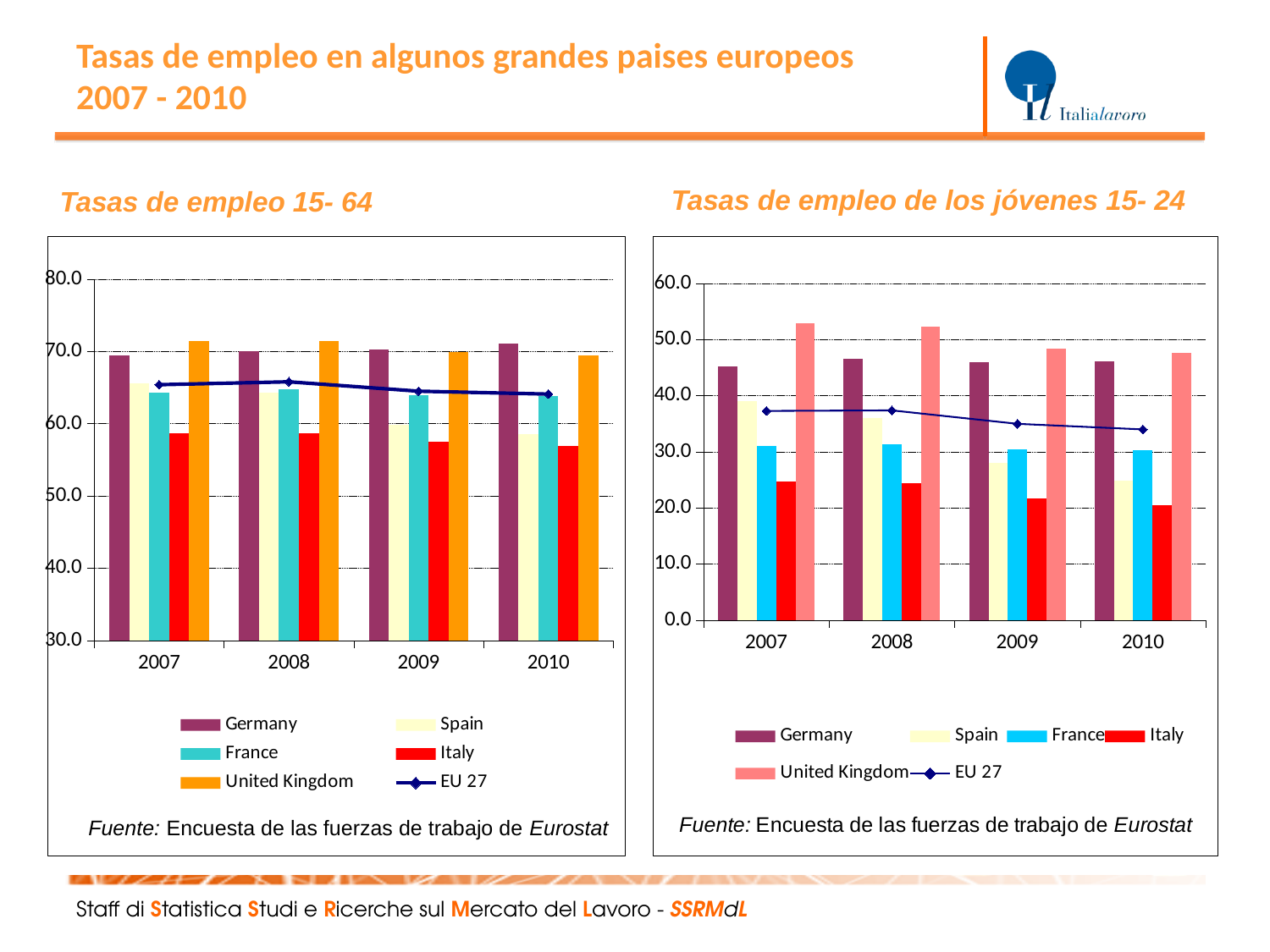

Tasas de empleo en algunos grandes paises europeos
2007 - 2010
Tasas de empleo de los jóvenes 15- 24
Tasas de empleo 15- 64

### Chart

| Category | Germany  | Spain | France | Italy | United Kingdom | EU 27  |
|---|---|---|---|---|---|---|
| 2007 | 69.4 | 65.6 | 64.3 | 58.7 | 71.5 | 65.4 |
| 2008 | 70.1 | 64.3 | 64.8 | 58.7 | 71.5 | 65.8 |
| 2009 | 70.3 | 59.8 | 64.0 | 57.5 | 69.9 | 64.5 |
| 2010 | 71.1 | 58.6 | 63.8 | 56.9 | 69.5 | 64.1 |

### Chart

| Category | Germany  | Spain | France | Italy | United Kingdom | EU 27  |
|---|---|---|---|---|---|---|
| 2007 | 45.3 | 39.1 | 31.0 | 24.7 | 52.9 | 37.3 |
| 2008 | 46.6 | 36.0 | 31.4 | 24.4 | 52.4 | 37.4 |
| 2009 | 46.0 | 28.0 | 30.5 | 21.7 | 48.4 | 35.0 |
| 2010 | 46.2 | 24.9 | 30.3 | 20.5 | 47.6 | 34.0 |
Fuente: Encuesta de las fuerzas de trabajo de Eurostat
Staff di Statistica Studi e Ricerche sul Mercato del Lavoro - SSRMdL